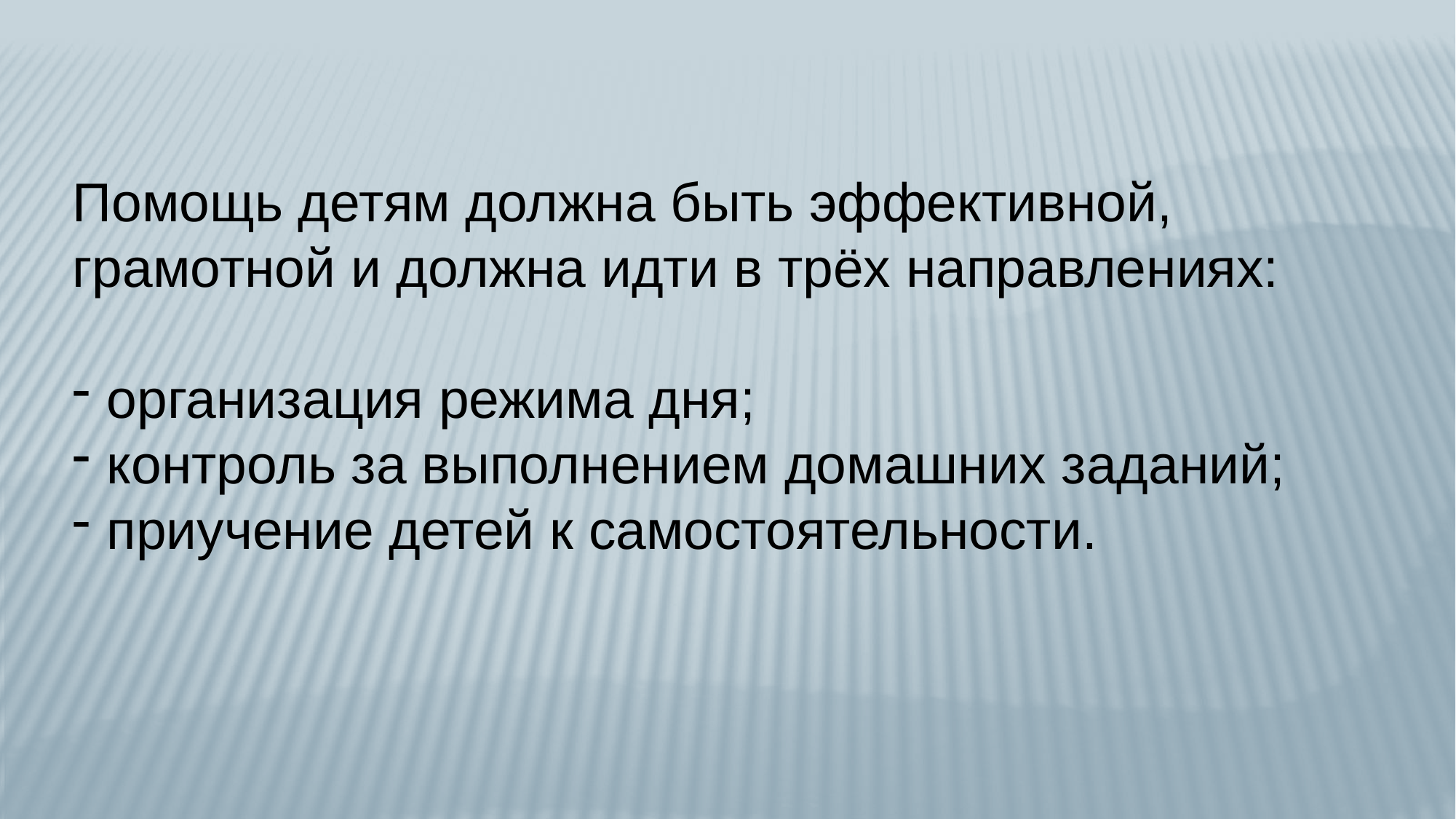

Помощь детям должна быть эффективной,
грамотной и должна идти в трёх направлениях:

организация режима дня;
контроль за выполнением домашних заданий;
приучение детей к самостоятельности.